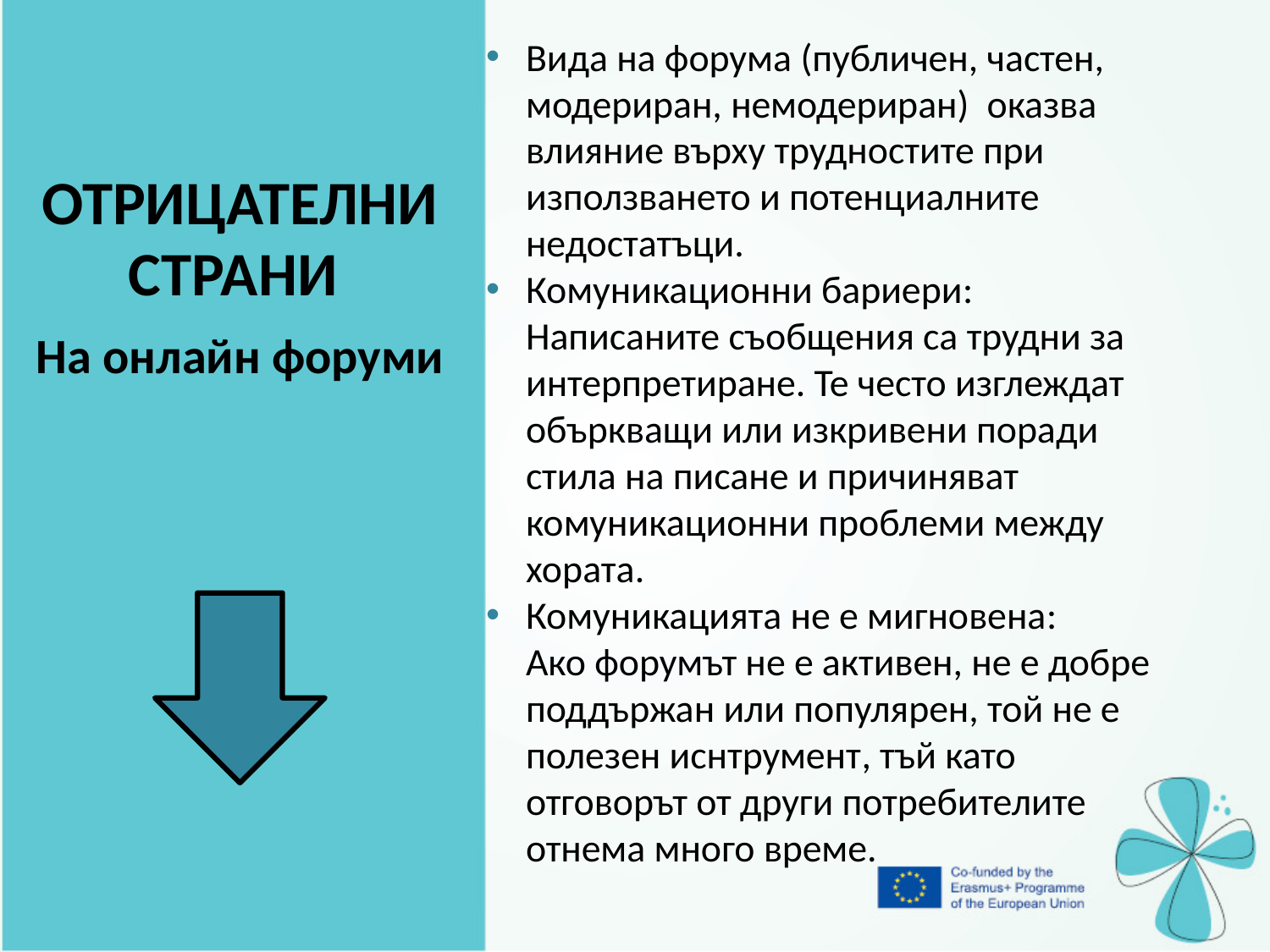

Вида на форума (публичен, частен, модериран, немодериран)  оказва влияние върху трудностите при използването и потенциалните недостатъци.
Комуникационни бариери:
Написаните съобщения са трудни за интерпретиране. Те често изглеждат объркващи или изкривени поради стила на писане и причиняват комуникационни проблеми между хората.
Комуникацията не е мигновена:
Ако форумът не е активен, не е добре поддържан или популярен, той не е полезен иснтрумент, тъй като отговорът от други потребителите отнема много време.
| ОТРИЦАТЕЛНИ СТРАНИ На онлайн форуми |
| --- |